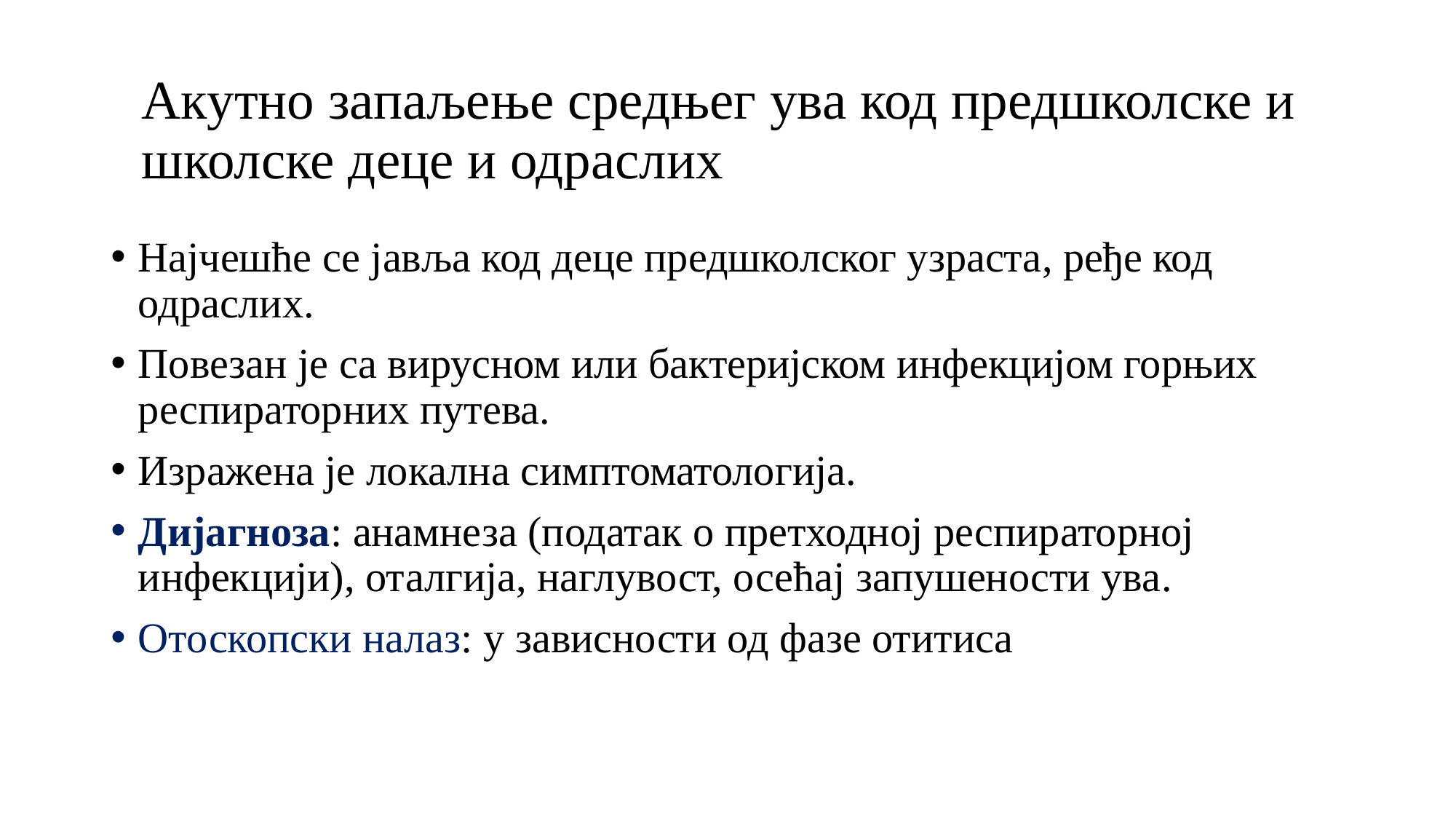

# Акутно запаљење средњег ува код предшколске и школске деце и одраслих
Најчешће се јавља код деце предшколског узраста, ређе код одраслих.
Повезан је са вирусном или бактеријском инфекцијом горњих респираторних путева.
Изражена је локална симптоматологија.
Дијагноза: анамнеза (податак о претходној респираторној инфекцији), оталгија, наглувост, осећај запушености ува.
Отоскопски налаз: у зависности од фазе отитиса